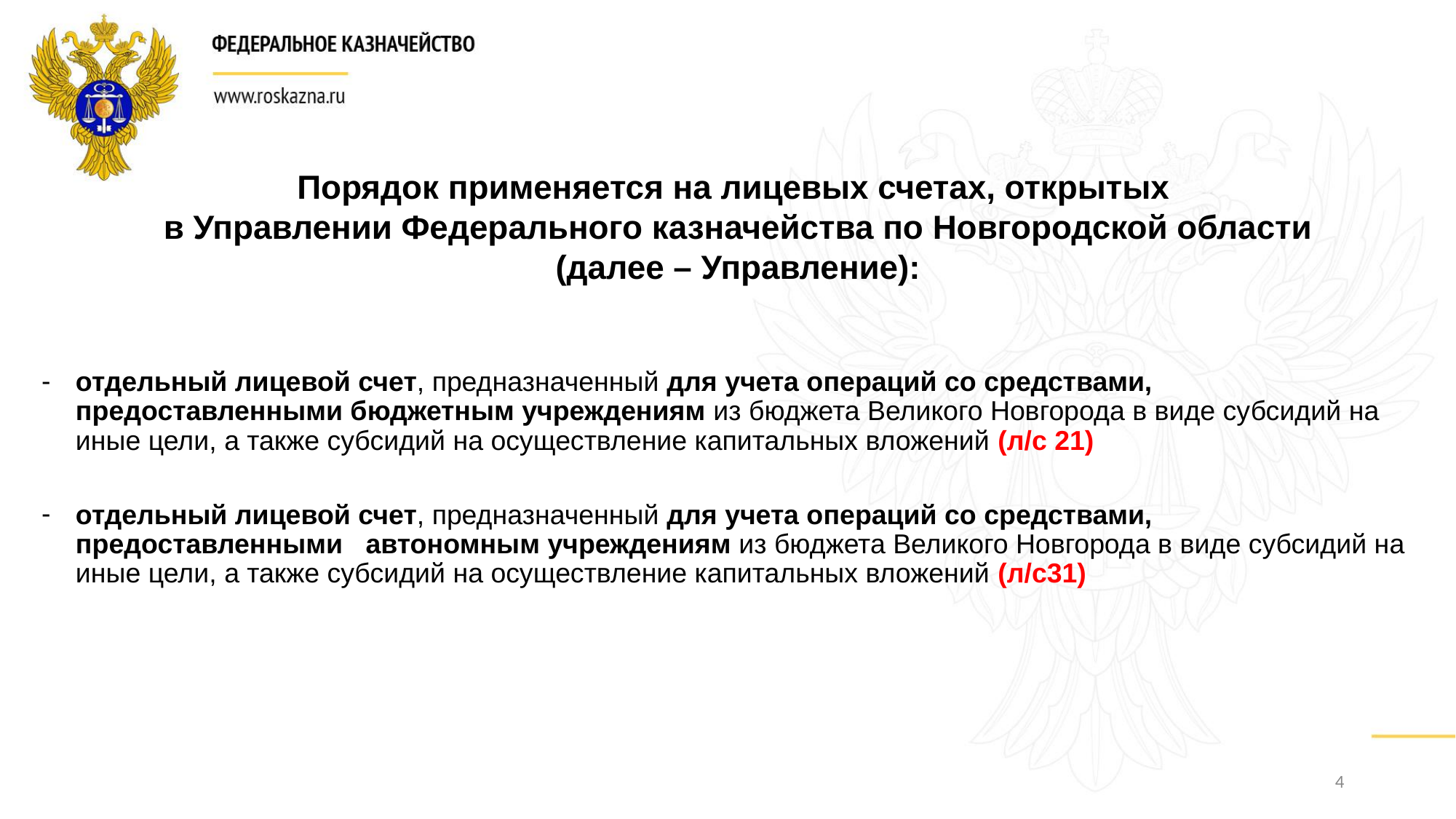

Порядок применяется на лицевых счетах, открытых
 в Управлении Федерального казначейства по Новгородской области
 (далее – Управление):

отдельный лицевой счет, предназначенный для учета операций со средствами, предоставленными бюджетным учреждениям из бюджета Великого Новгорода в виде субсидий на иные цели, а также субсидий на осуществление капитальных вложений (л/с 21)

отдельный лицевой счет, предназначенный для учета операций со средствами, предоставленными   автономным учреждениям из бюджета Великого Новгорода в виде субсидий на иные цели, а также субсидий на осуществление капитальных вложений (л/с31)
4